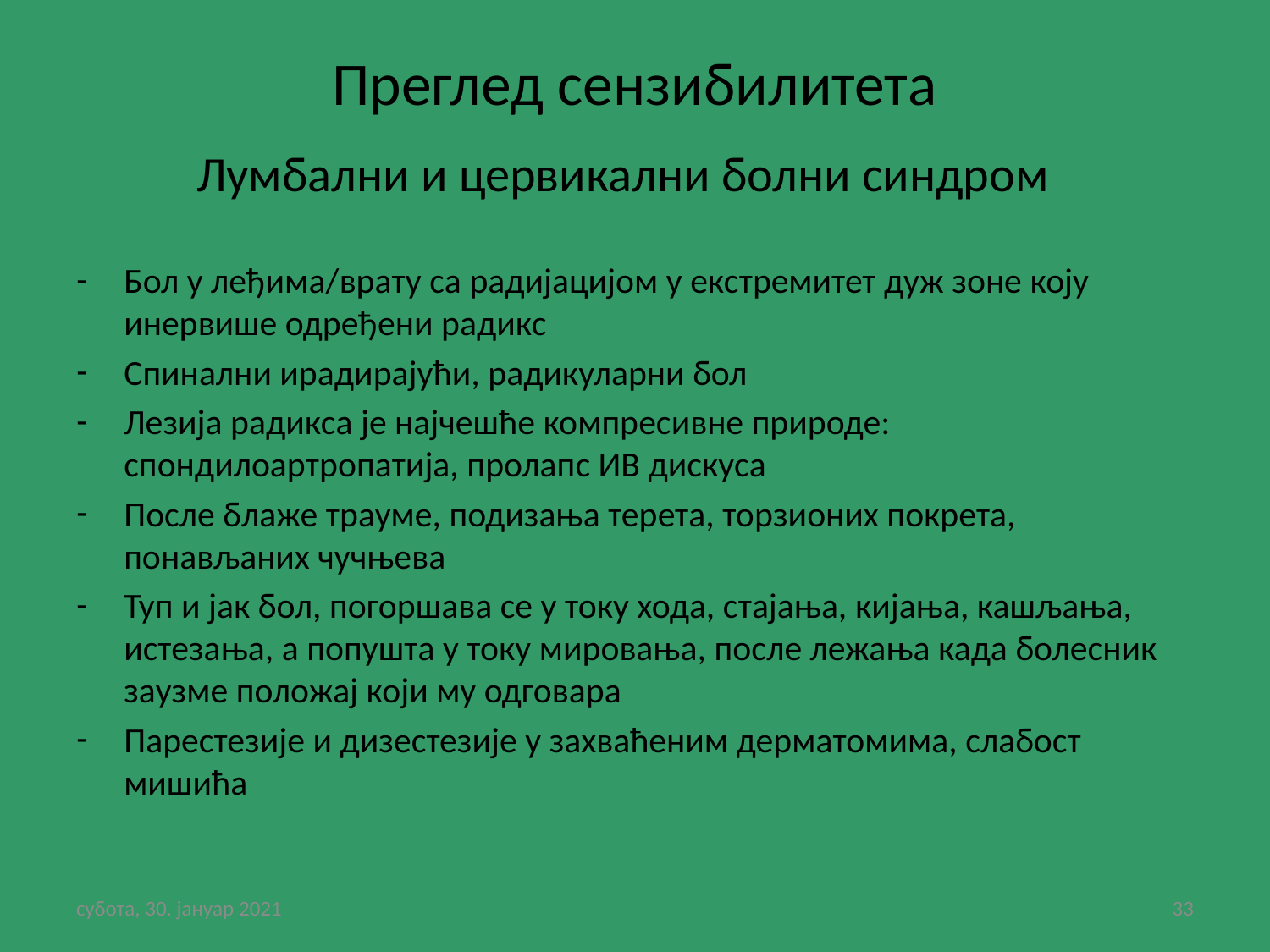

# Преглед сензибилитета
               Лумбални и цервикални болни синдром

Бол у леђима/врату са радијацијом у екстремитет дуж зоне коју инервише одређени радикс
Спинални ирадирајући, радикуларни бол
Лезија радикса је најчешће компресивне природе: спондилоартропатија, пролапс ИВ дискуса
После блаже трауме, подизања терета, торзионих покрета, понављаних чучњева
Туп и јак бол, погоршава се у току хода, стајања, кијања, кашљања, истезања, а попушта у току мировања, после лежања када болесник заузме положај који му одговара
Парестезије и дизестезије у захваћеним дерматомима, слабост мишића
субота, 30. јануар 2021
33